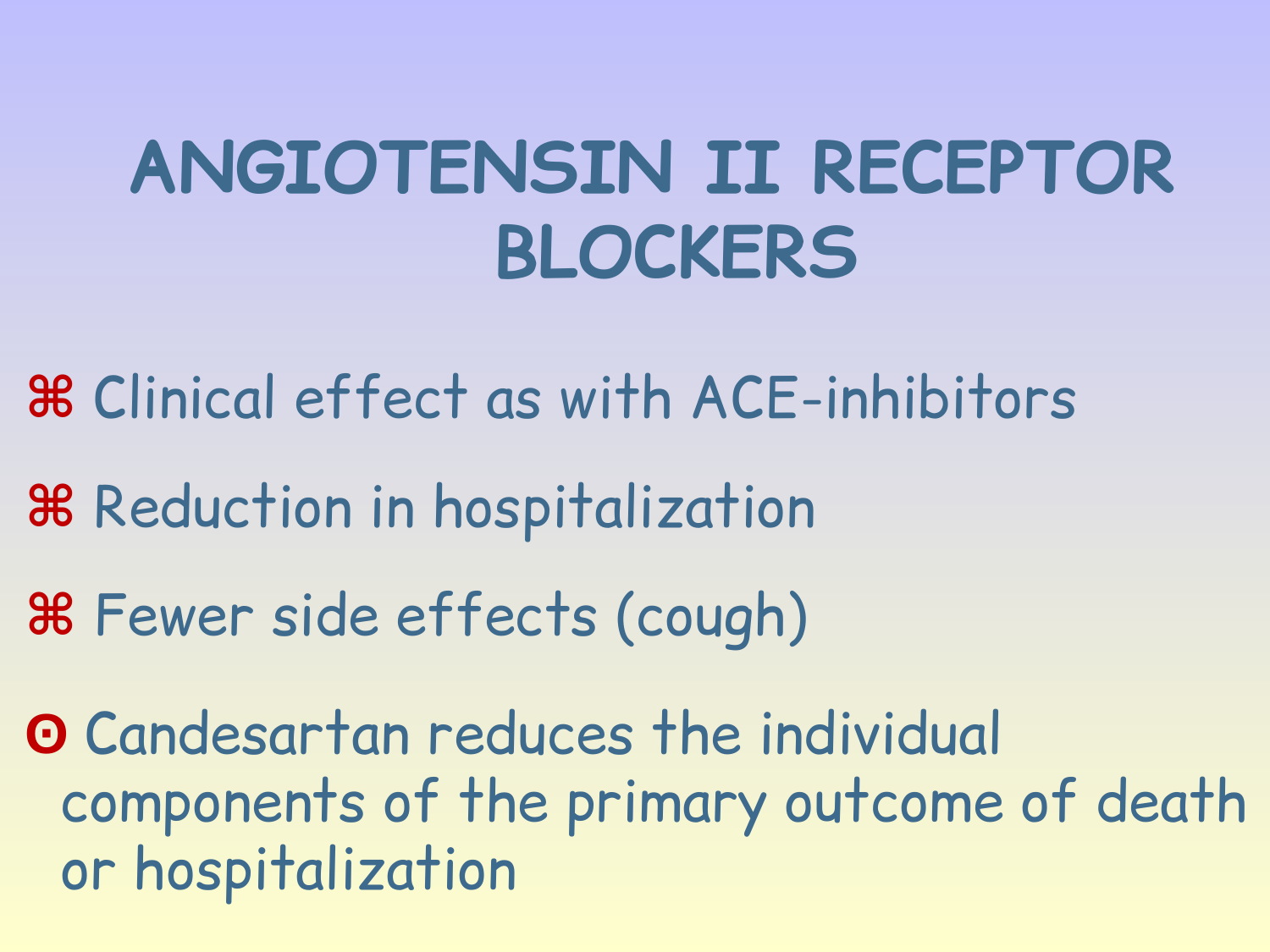

ANGIOTENSIN II RECEPTOR BLOCKERS

 ⌘ Clinical effect as with ACE-inhibitors

 ⌘ Reduction in hospitalization

 ⌘ Fewer side effects (cough)

 ʘ Candesartan reduces the individual components of the primary outcome of death or hospitalization

#